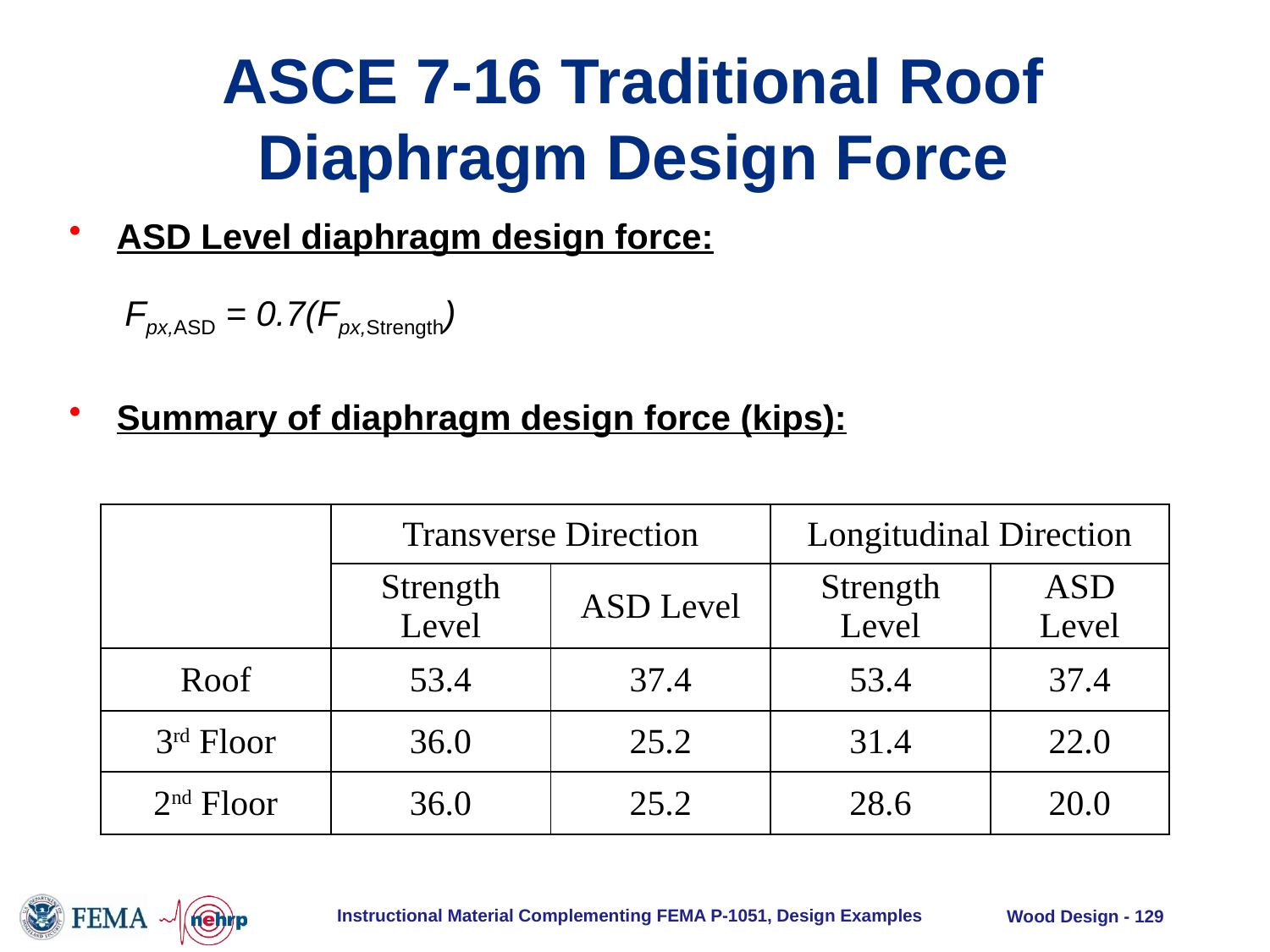

# ASCE 7-16 Traditional Roof Diaphragm Design Force
ASD Level diaphragm design force:

Fpx,ASD = 0.7(Fpx,Strength)

Summary of diaphragm design force (kips):
|  | Transverse Direction |  | Longitudinal Direction |  |
| --- | --- | --- | --- | --- |
|  | Strength Level | ASD Level | Strength Level | ASD Level |
| Roof | 53.4 | 37.4 | 53.4 | 37.4 |
| 3rd Floor | 36.0 | 25.2 | 31.4 | 22.0 |
| 2nd Floor | 36.0 | 25.2 | 28.6 | 20.0 |